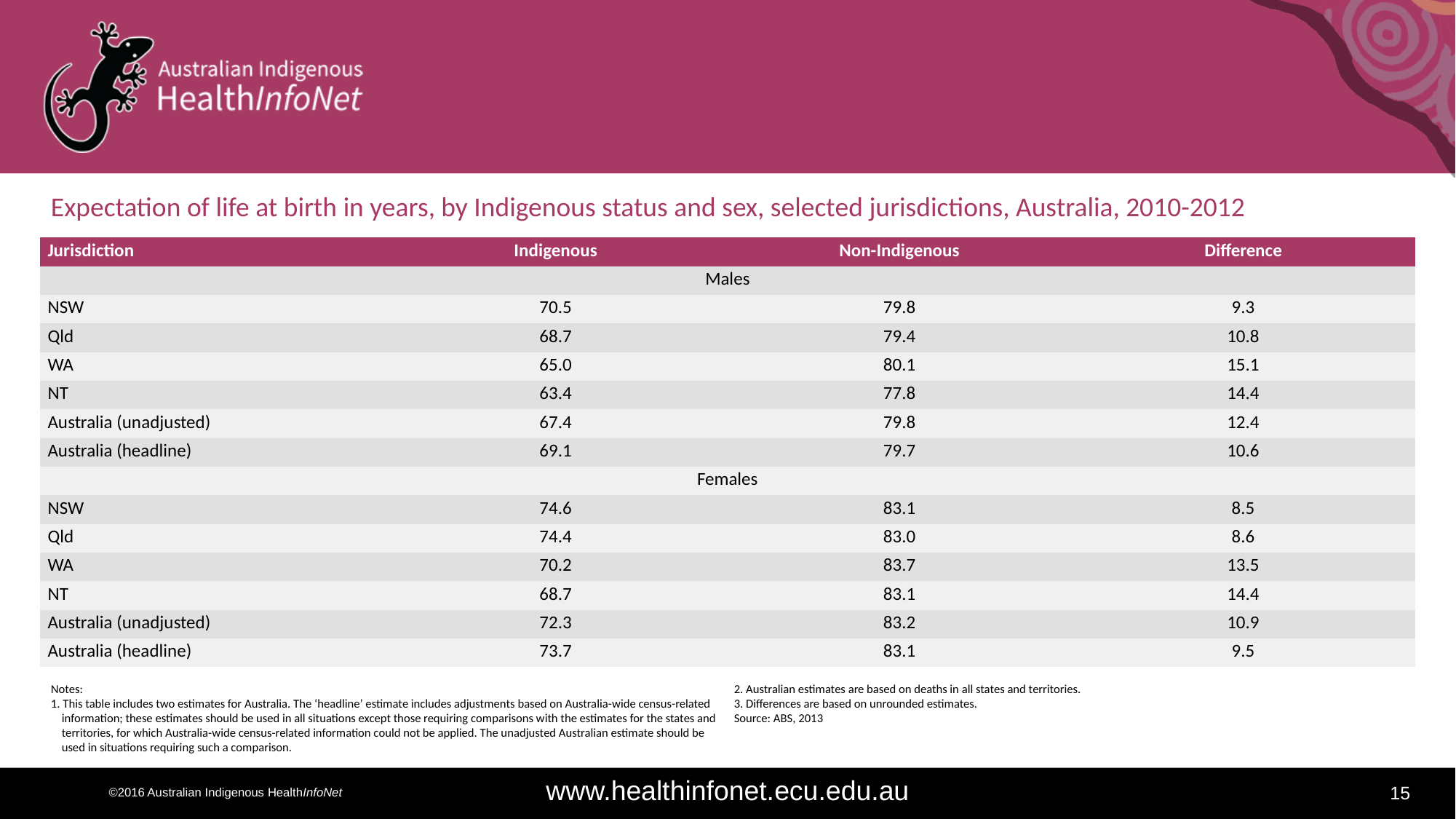

# Expectation of life at birth in years, by Indigenous status and sex, selected jurisdictions, Australia, 2010-2012
| Jurisdiction | Indigenous | Non-Indigenous | Difference |
| --- | --- | --- | --- |
| Males |  |  |  |
| NSW | 70.5 | 79.8 | 9.3 |
| Qld | 68.7 | 79.4 | 10.8 |
| WA | 65.0 | 80.1 | 15.1 |
| NT | 63.4 | 77.8 | 14.4 |
| Australia (unadjusted) | 67.4 | 79.8 | 12.4 |
| Australia (headline) | 69.1 | 79.7 | 10.6 |
| Females |  |  |  |
| NSW | 74.6 | 83.1 | 8.5 |
| Qld | 74.4 | 83.0 | 8.6 |
| WA | 70.2 | 83.7 | 13.5 |
| NT | 68.7 | 83.1 | 14.4 |
| Australia (unadjusted) | 72.3 | 83.2 | 10.9 |
| Australia (headline) | 73.7 | 83.1 | 9.5 |
Notes:
1. This table includes two estimates for Australia. The ‘headline’ estimate includes adjustments based on Australia-wide census-related information; these estimates should be used in all situations except those requiring comparisons with the estimates for the states and territories, for which Australia-wide census-related information could not be applied. The unadjusted Australian estimate should be used in situations requiring such a comparison.
2. Australian estimates are based on deaths in all states and territories.
3. Differences are based on unrounded estimates.
Source: ABS, 2013